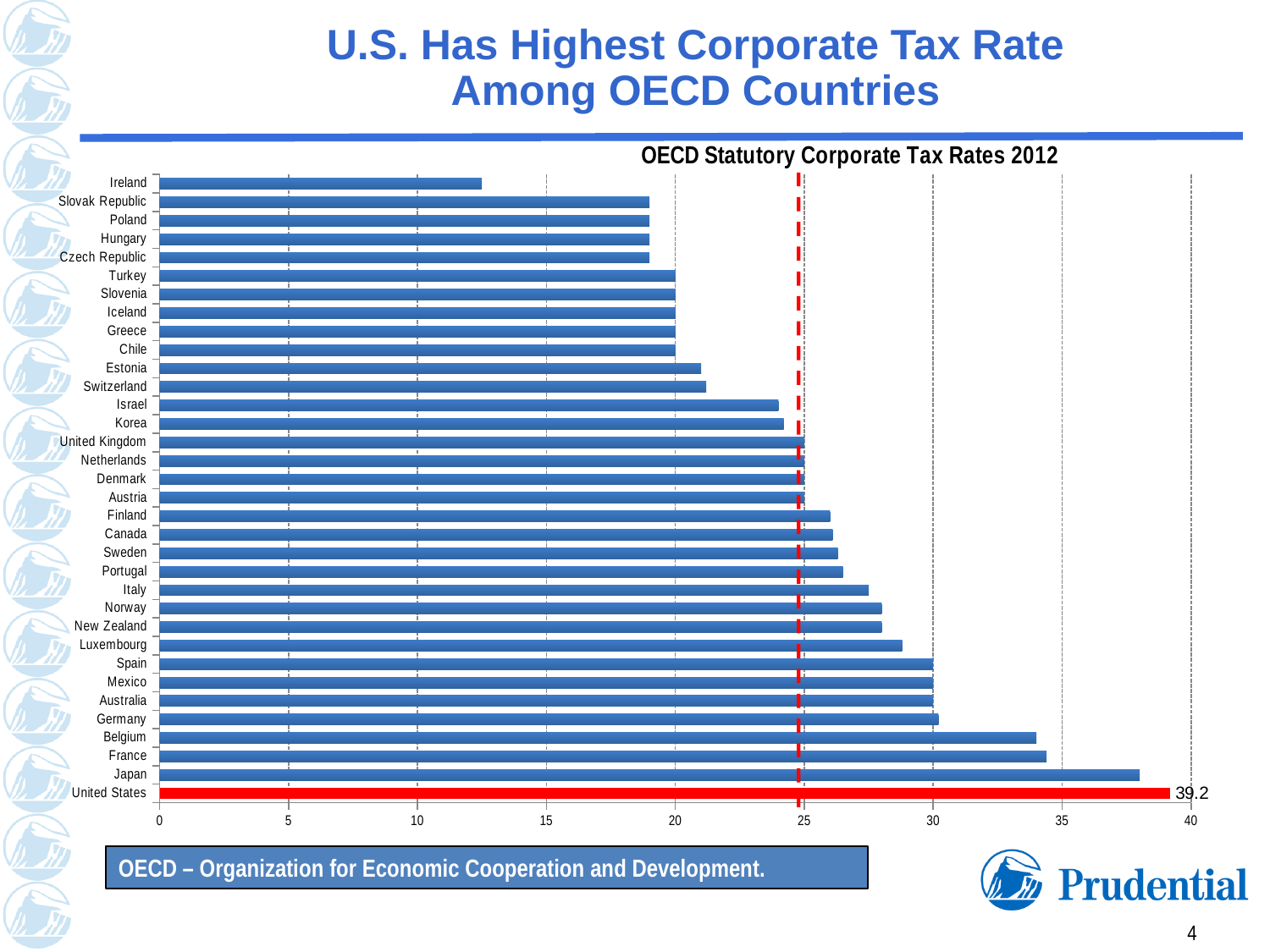

# U.S. Has Highest Corporate Tax Rate Among OECD Countries

### Chart: OECD Statutory Corporate Tax Rates 2012

| Category | 2012 Tax
Rate |
|---|---|
| United States | 39.2 |
| Japan | 38.01 |
| France | 34.4 |
| Belgium | 34.0 |
| Germany | 30.2 |
| Australia | 30.0 |
| Mexico | 30.0 |
| Spain | 30.0 |
| Luxembourg | 28.8 |
| New Zealand | 28.0 |
| Norway | 28.0 |
| Italy | 27.5 |
| Portugal | 26.5 |
| Sweden | 26.3 |
| Canada | 26.1 |
| Finland | 26.0 |
| Austria | 25.0 |
| Denmark | 25.0 |
| Netherlands | 25.0 |
| United Kingdom | 25.0 |
| Korea | 24.2 |
| Israel | 24.0 |
| Switzerland | 21.2 |
| Estonia | 21.0 |
| Chile | 20.0 |
| Greece | 20.0 |
| Iceland | 20.0 |
| Slovenia | 20.0 |
| Turkey | 20.0 |
| Czech Republic | 19.0 |
| Hungary | 19.0 |
| Poland | 19.0 |
| Slovak Republic | 19.0 |
| Ireland | 12.5 |
OECD – Organization for Economic Cooperation and Development.
4